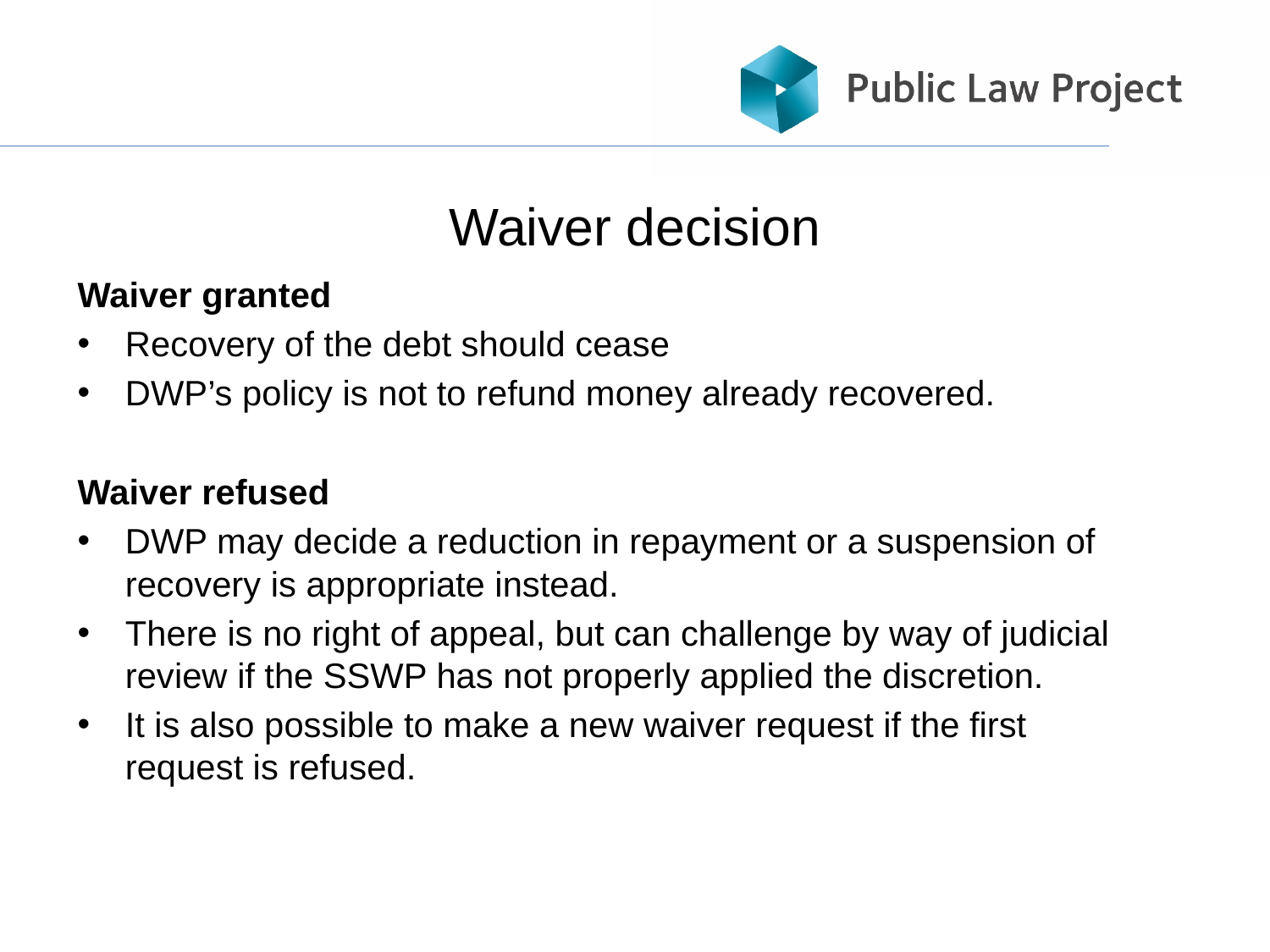

# Waiver decision
Waiver granted
Recovery of the debt should cease
DWP’s policy is not to refund money already recovered.

Waiver refused
DWP may decide a reduction in repayment or a suspension of recovery is appropriate instead.
There is no right of appeal, but can challenge by way of judicial review if the SSWP has not properly applied the discretion.
It is also possible to make a new waiver request if the first request is refused.